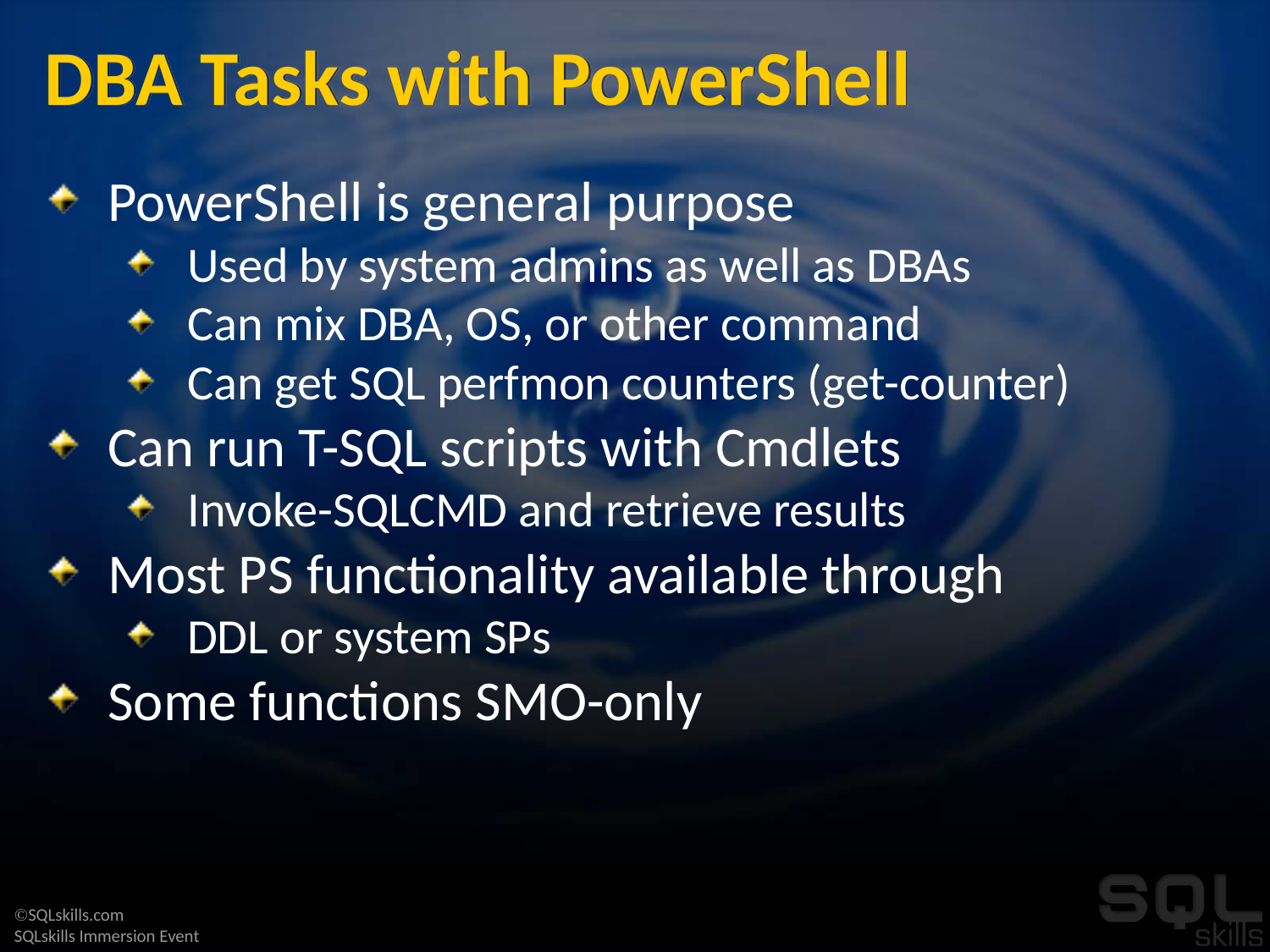

# DBA Tasks with PowerShell
PowerShell is general purpose
Used by system admins as well as DBAs
Can mix DBA, OS, or other command
Can get SQL perfmon counters (get-counter)
Can run T-SQL scripts with Cmdlets
Invoke-SQLCMD and retrieve results
Most PS functionality available through
DDL or system SPs
Some functions SMO-only